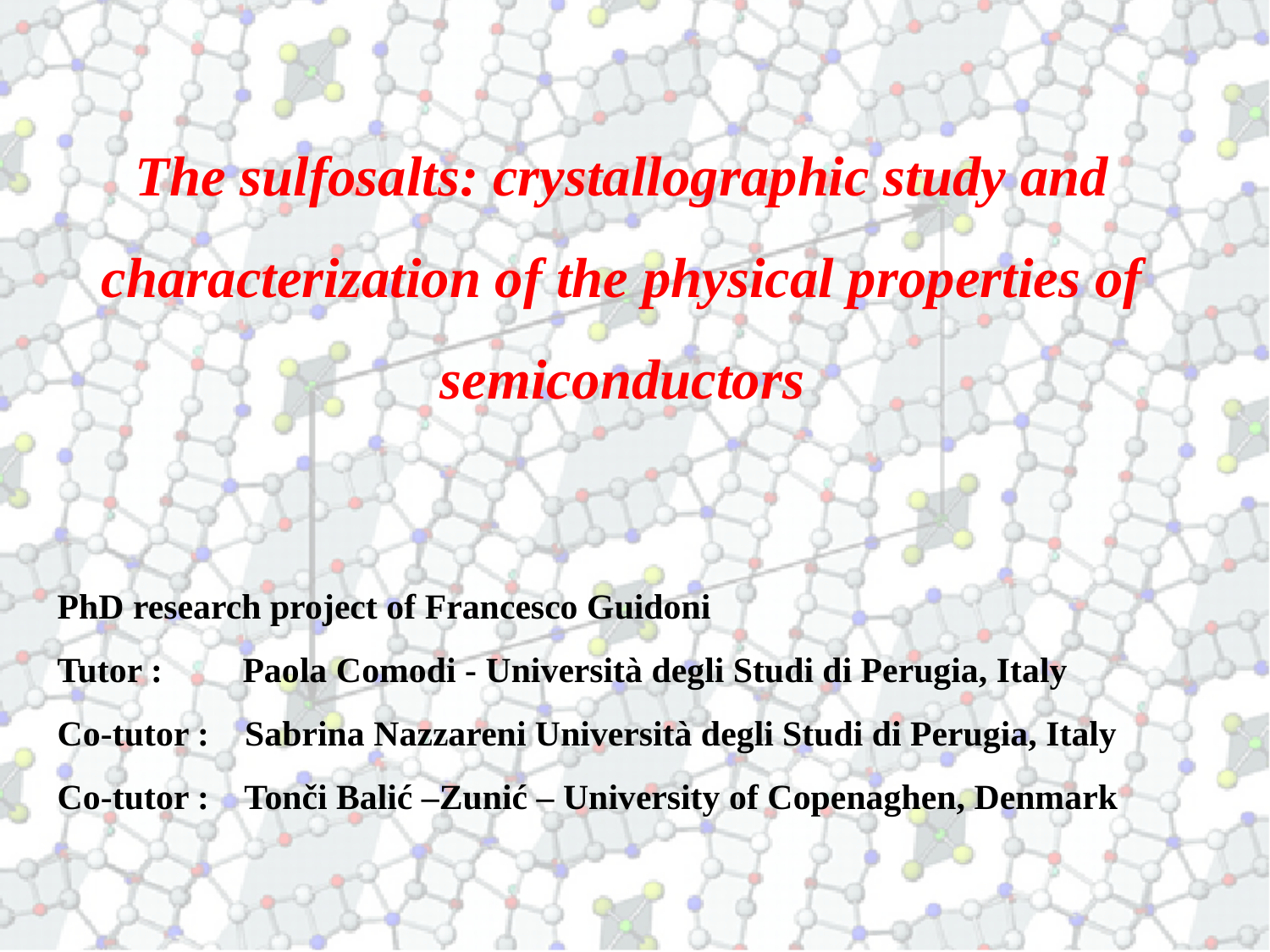

The sulfosalts: crystallographic study and characterization of the physical properties of semiconductors
PhD research project of Francesco Guidoni
Tutor :         Paola Comodi - Università degli Studi di Perugia, Italy
Co-tutor :    Sabrina Nazzareni Università degli Studi di Perugia, Italy
Co-tutor :    Tonči Balić –Zunić – University of Copenaghen, Denmark